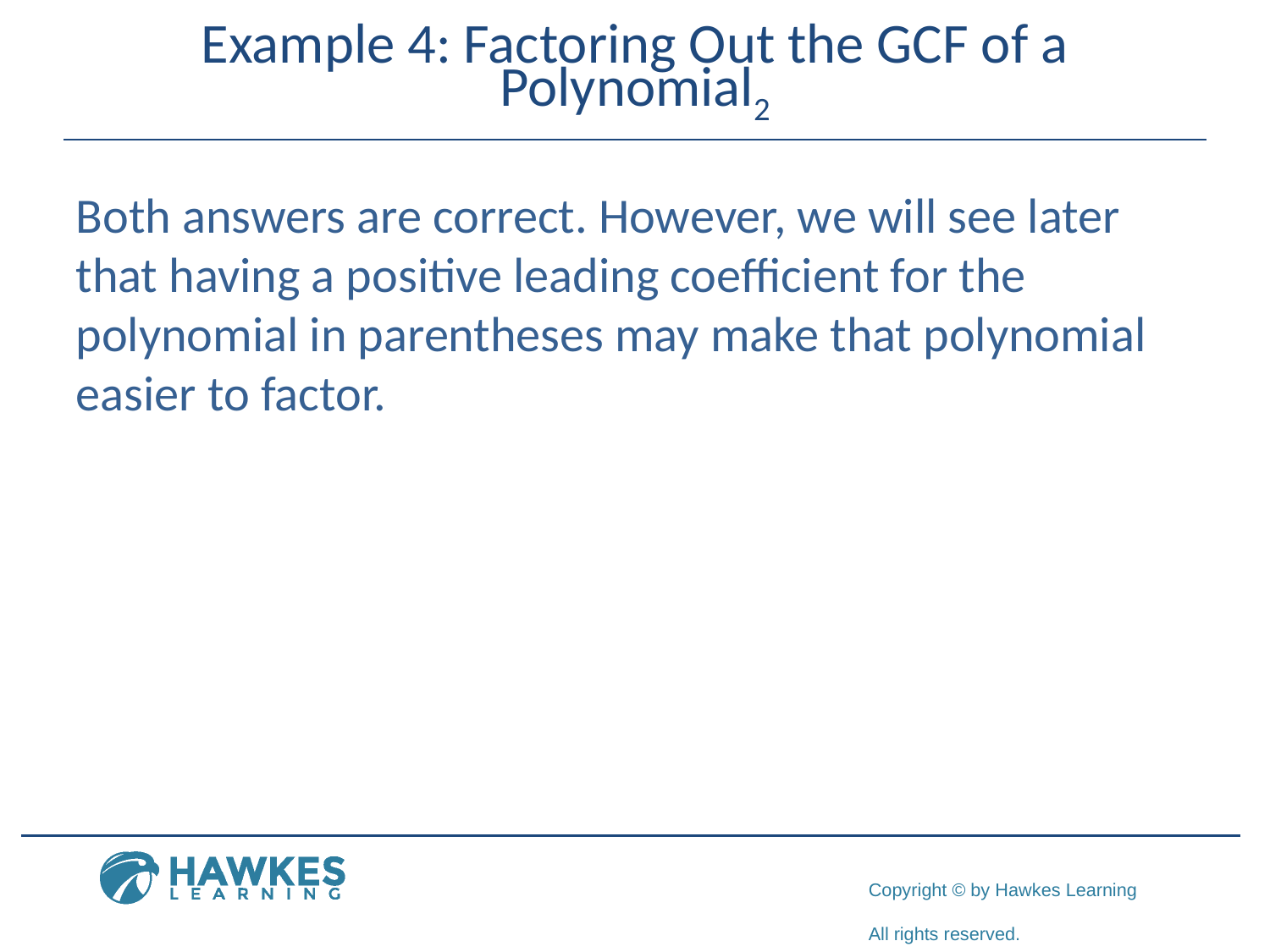

# Example 4: Factoring Out the GCF of a Polynomial2
Both answers are correct. However, we will see later that having a positive leading coefficient for the polynomial in parentheses may make that polynomial easier to factor.